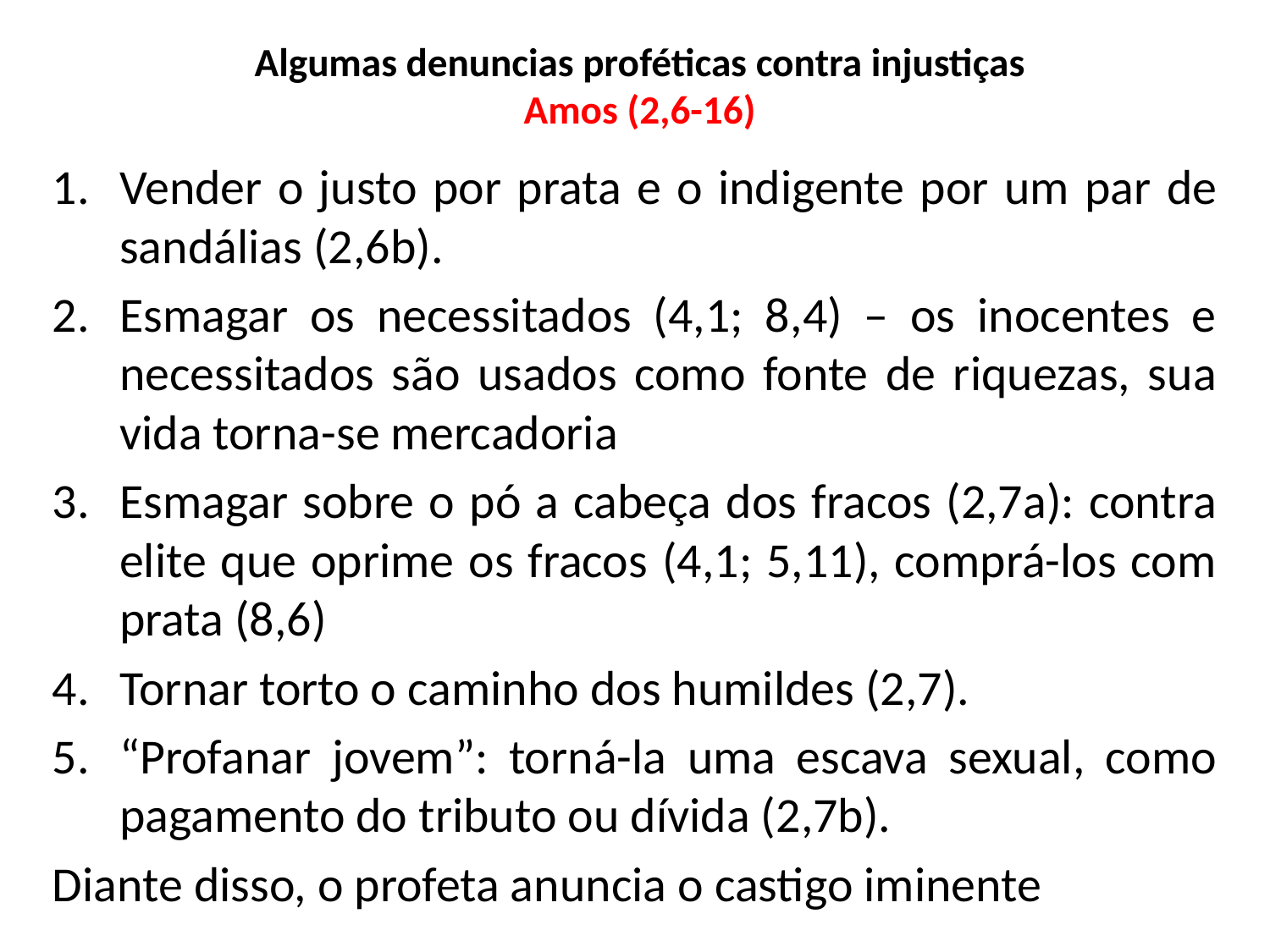

# Algumas denuncias proféticas contra injustiças Amos (2,6-16)
Vender o justo por prata e o indigente por um par de sandálias (2,6b).
Esmagar os necessitados (4,1; 8,4) – os inocentes e necessitados são usados como fonte de riquezas, sua vida torna-se mercadoria
Esmagar sobre o pó a cabeça dos fracos (2,7a): contra elite que oprime os fracos (4,1; 5,11), comprá-los com prata (8,6)
Tornar torto o caminho dos humildes (2,7).
“Profanar jovem”: torná-la uma escava sexual, como pagamento do tributo ou dívida (2,7b).
Diante disso, o profeta anuncia o castigo iminente